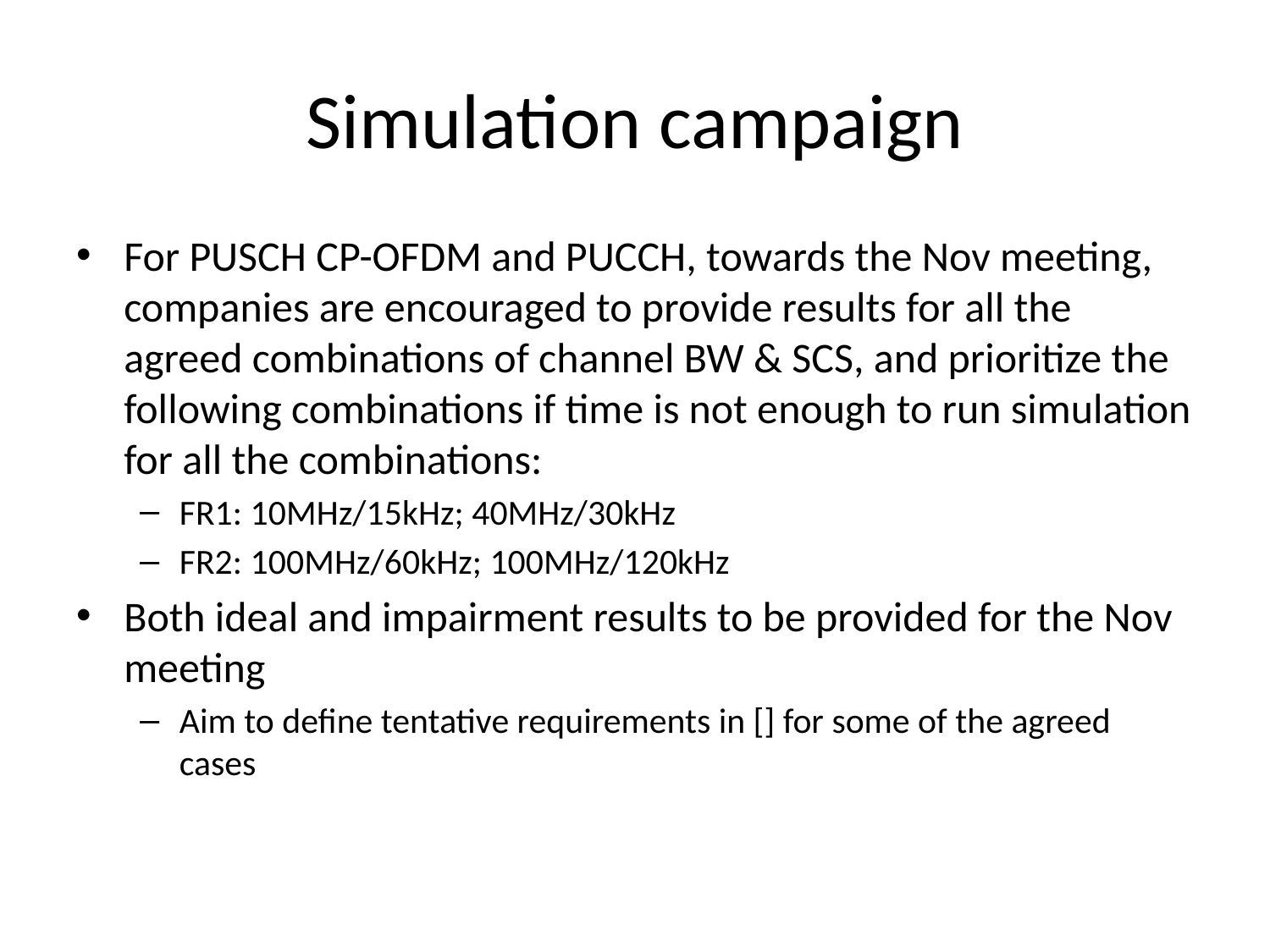

# Simulation campaign
For PUSCH CP-OFDM and PUCCH, towards the Nov meeting, companies are encouraged to provide results for all the agreed combinations of channel BW & SCS, and prioritize the following combinations if time is not enough to run simulation for all the combinations:
FR1: 10MHz/15kHz; 40MHz/30kHz
FR2: 100MHz/60kHz; 100MHz/120kHz
Both ideal and impairment results to be provided for the Nov meeting
Aim to define tentative requirements in [] for some of the agreed cases